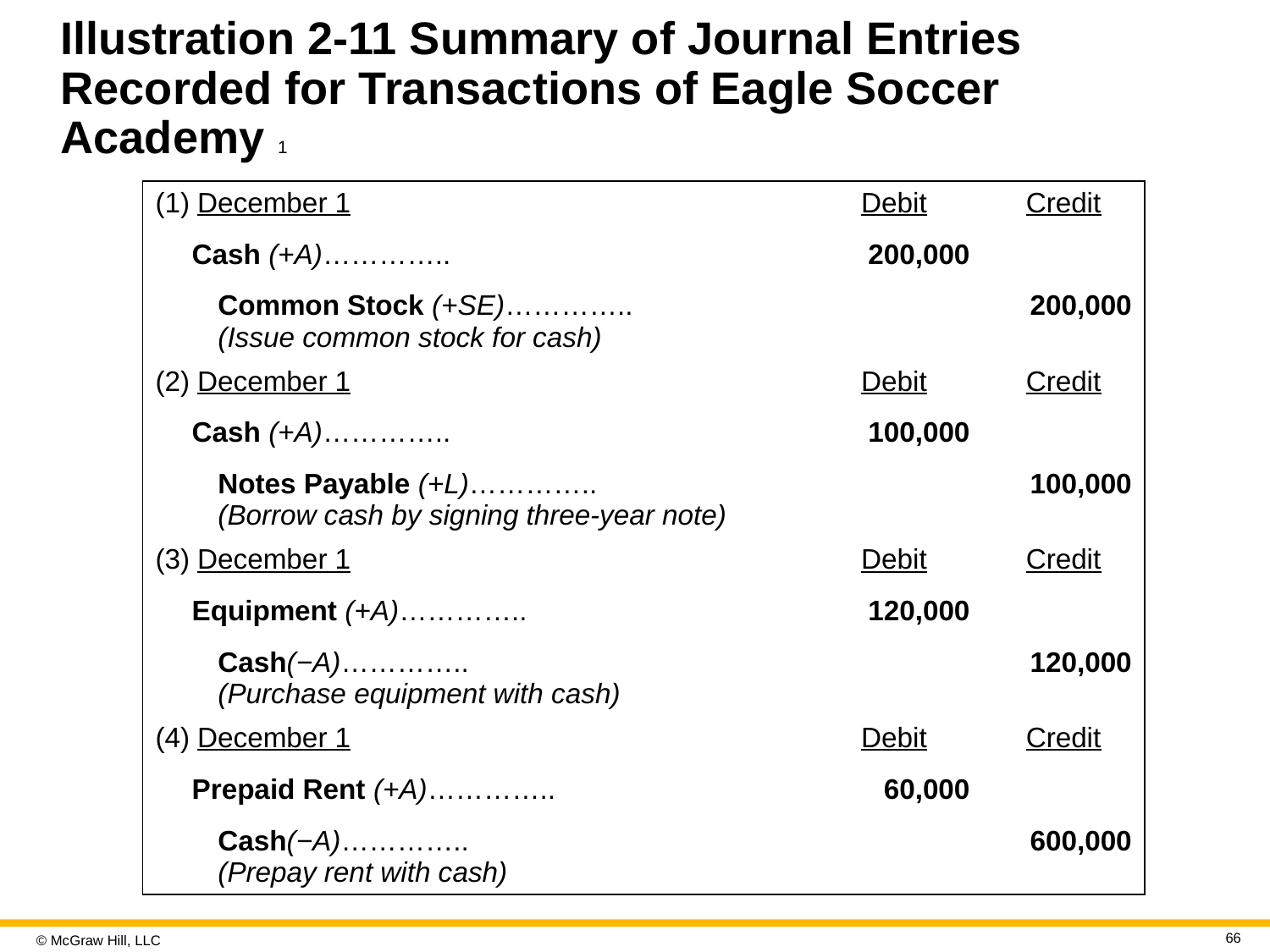

# Illustration 2-11 Summary of Journal Entries Recorded for Transactions of Eagle Soccer Academy 1
| (1) December 1 | Debit | Credit |
| --- | --- | --- |
| Cash (+A)………….. | 200,000 |  |
| Common Stock (+SE)………….. (Issue common stock for cash) |  | 200,000 |
| (2) December 1 | Debit | Credit |
| Cash (+A)………….. | 100,000 |  |
| Notes Payable (+L)………….. (Borrow cash by signing three-year note) |  | 100,000 |
| (3) December 1 | Debit | Credit |
| Equipment (+A)………….. | 120,000 |  |
| Cash(−A)………….. (Purchase equipment with cash) |  | 120,000 |
| (4) December 1 | Debit | Credit |
| Prepaid Rent (+A)………….. | 60,000 |  |
| Cash(−A)………….. (Prepay rent with cash) |  | 600,000 |
66